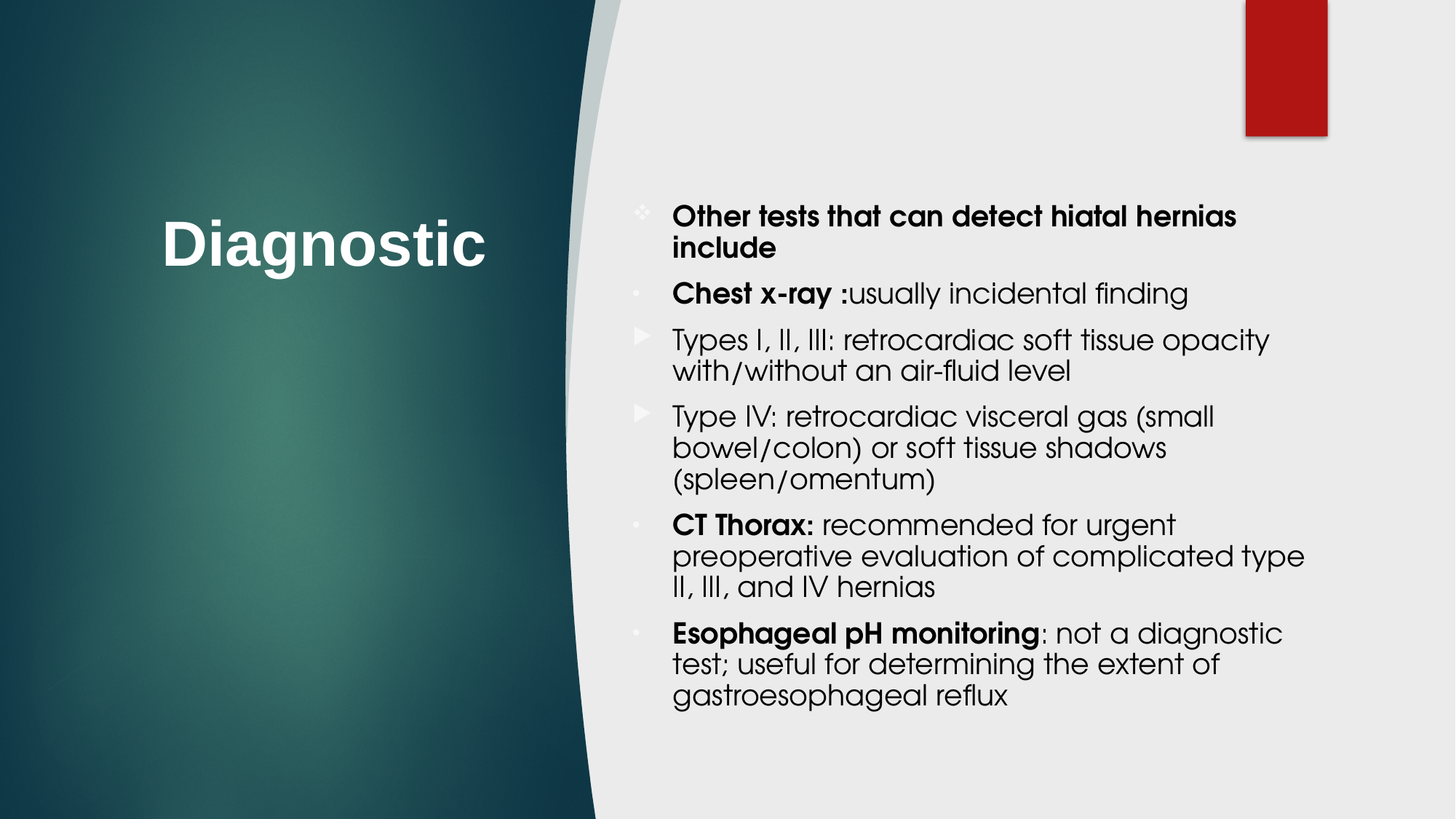

# Diagnostic
Other tests that can detect hiatal hernias include
Chest x-ray :usually incidental finding
Types I, II, III: retrocardiac soft tissue opacity with/without an air-fluid level
Type IV: retrocardiac visceral gas (small bowel/colon) or soft tissue shadows (spleen/omentum)
CT Thorax: recommended for urgent preoperative evaluation of complicated type II, III, and IV hernias
Esophageal pH monitoring: not a diagnostic test; useful for determining the extent of gastroesophageal reflux